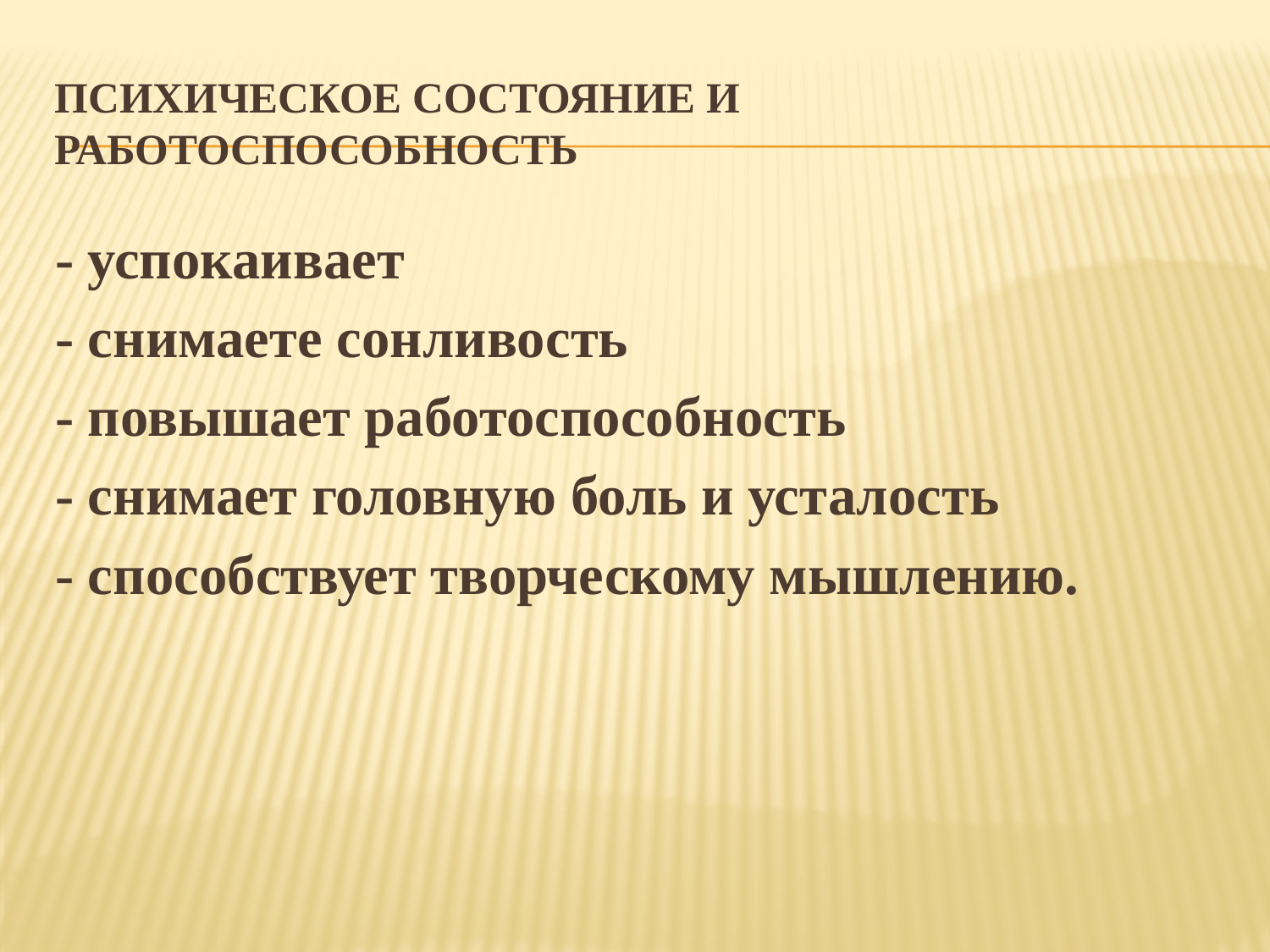

# Психическое состояние и работоспособность
- успокаивает
- снимаете сонливость
- повышает работоспособность
- снимает головную боль и усталость
- способствует творческому мышлению.